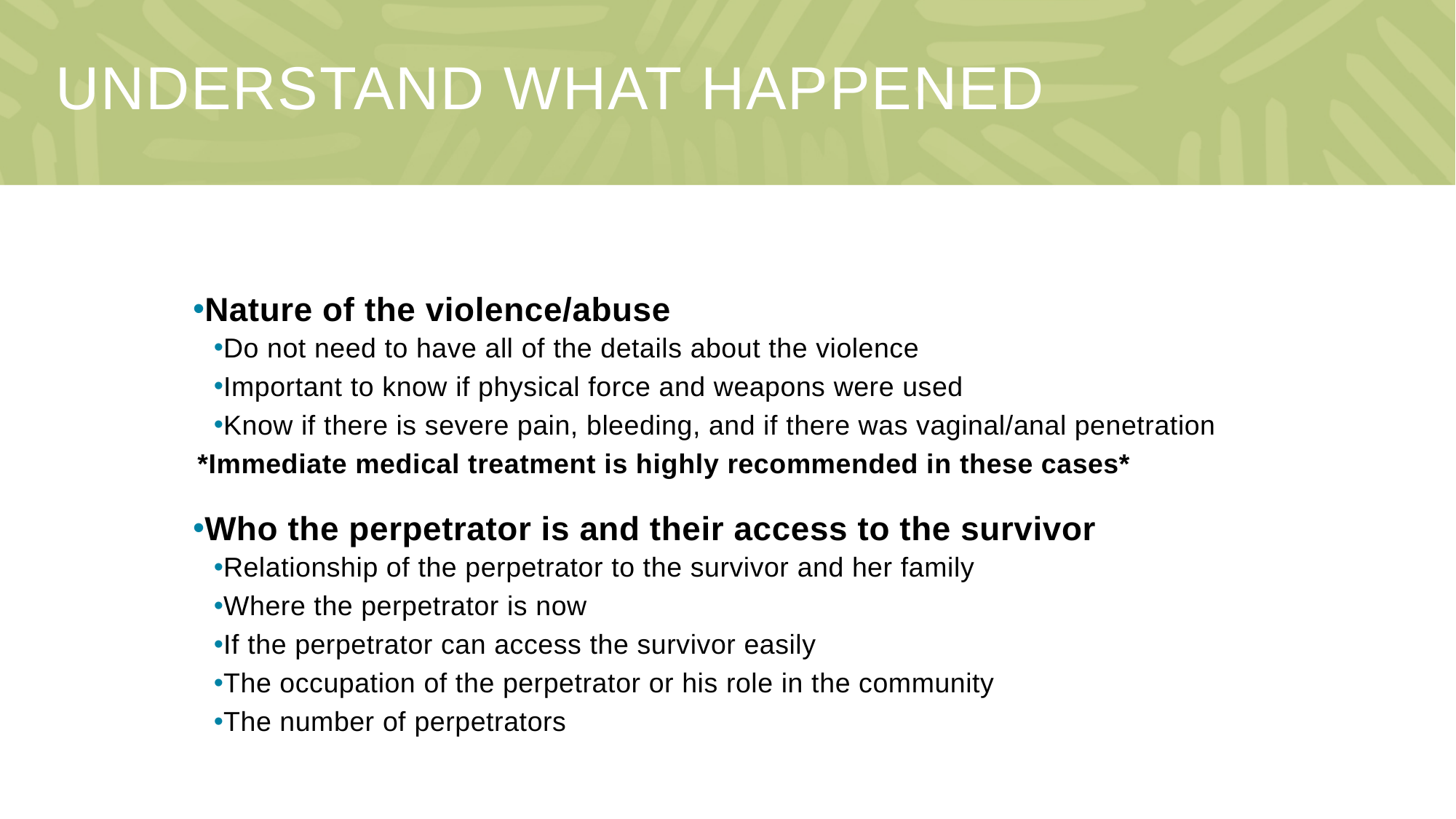

# UNDERSTAND WHAT HAPPENED
Nature of the violence/abuse
Do not need to have all of the details about the violence
Important to know if physical force and weapons were used
Know if there is severe pain, bleeding, and if there was vaginal/anal penetration
*Immediate medical treatment is highly recommended in these cases*
Who the perpetrator is and their access to the survivor
Relationship of the perpetrator to the survivor and her family
Where the perpetrator is now
If the perpetrator can access the survivor easily
The occupation of the perpetrator or his role in the community
The number of perpetrators